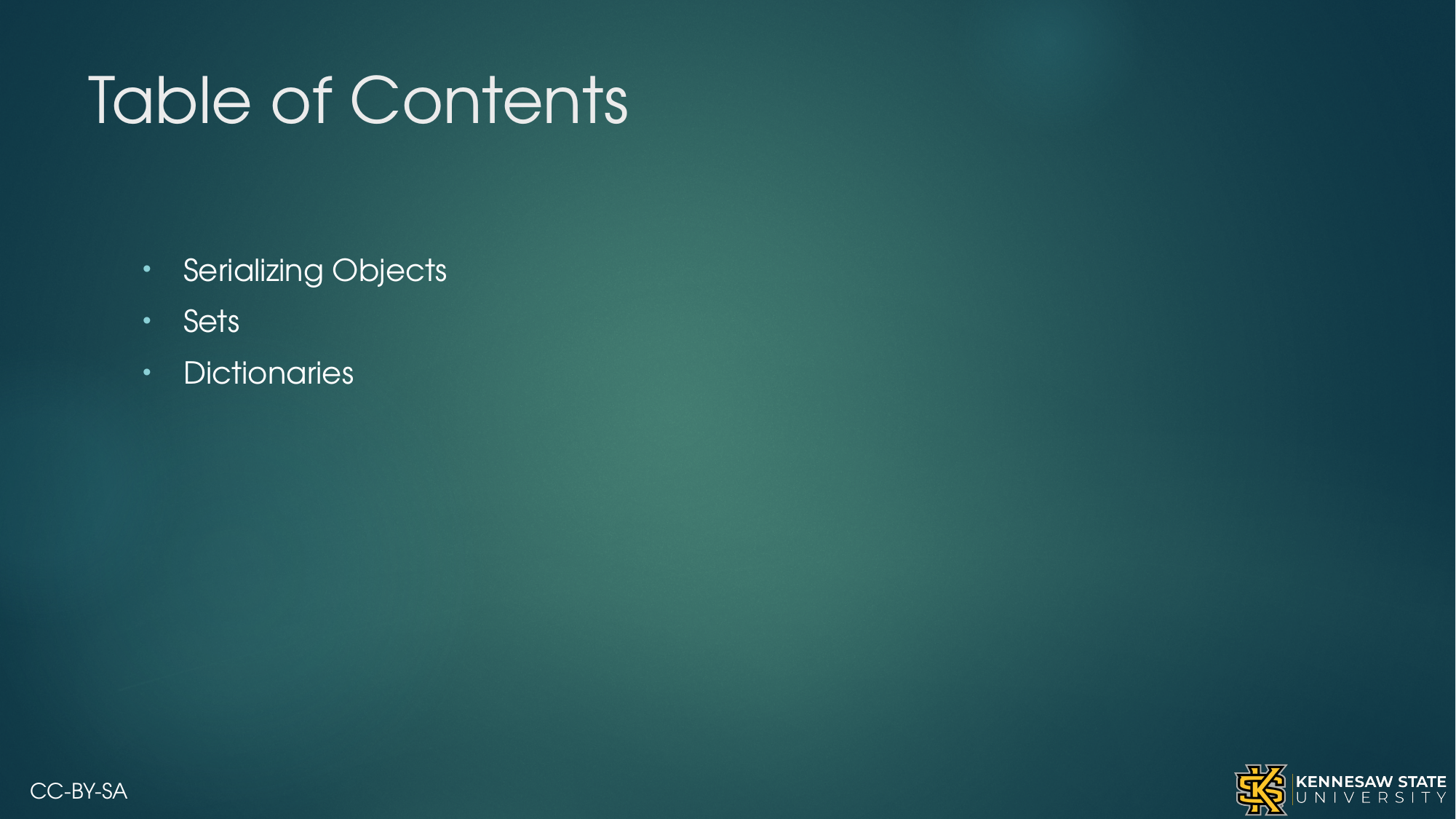

# Table of Contents
Serializing Objects
Sets
Dictionaries